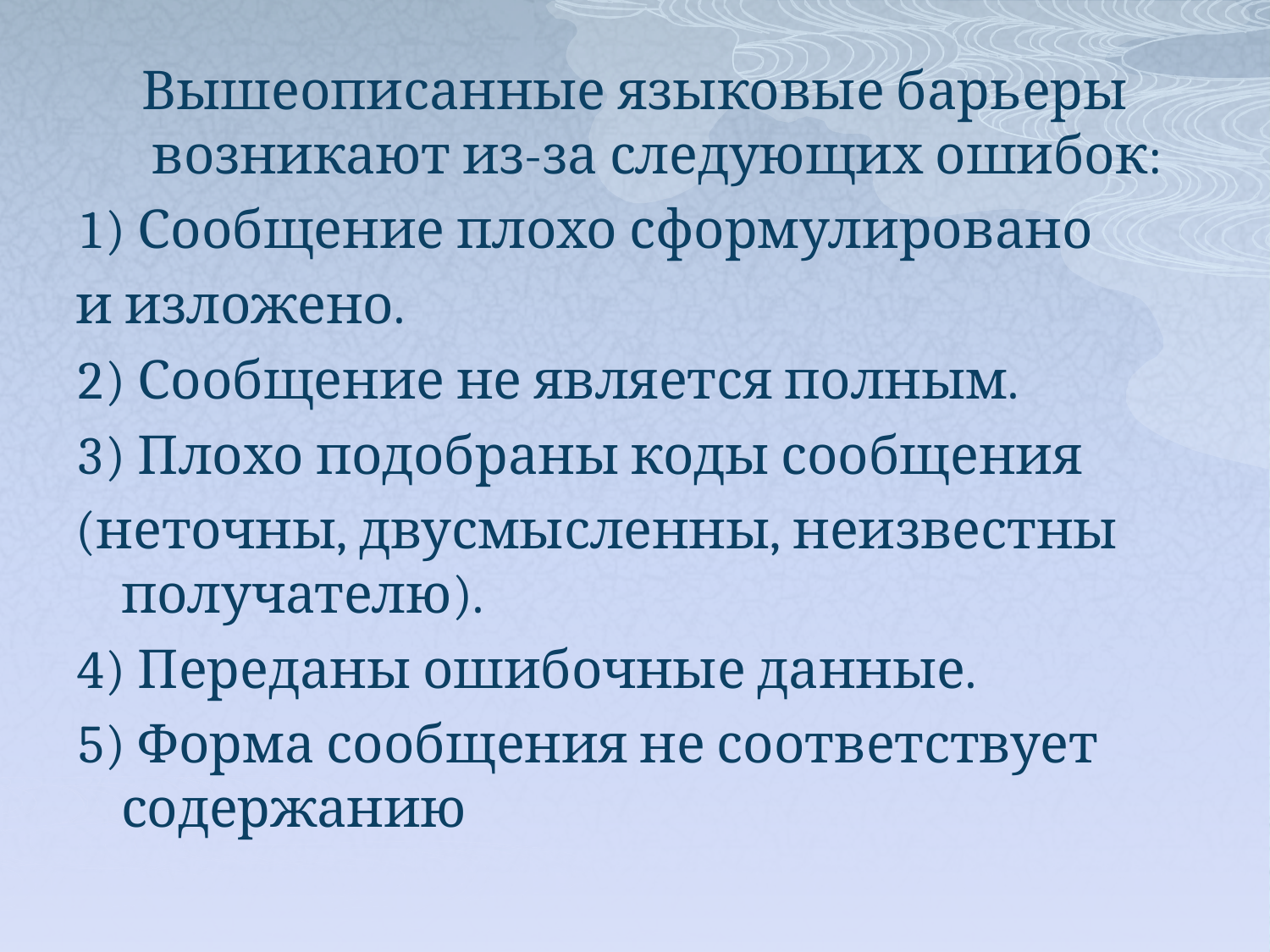

Вышеописанные языковые барьеры возникают из-за следующих ошибок:
1) Сообщение плохо сформулировано
и изложено.
2) Сообщение не является полным.
3) Плохо подобраны коды сообщения
(неточны, двусмысленны, неизвестны получателю).
4) Переданы ошибочные данные.
5) Форма сообщения не соответствует содержанию